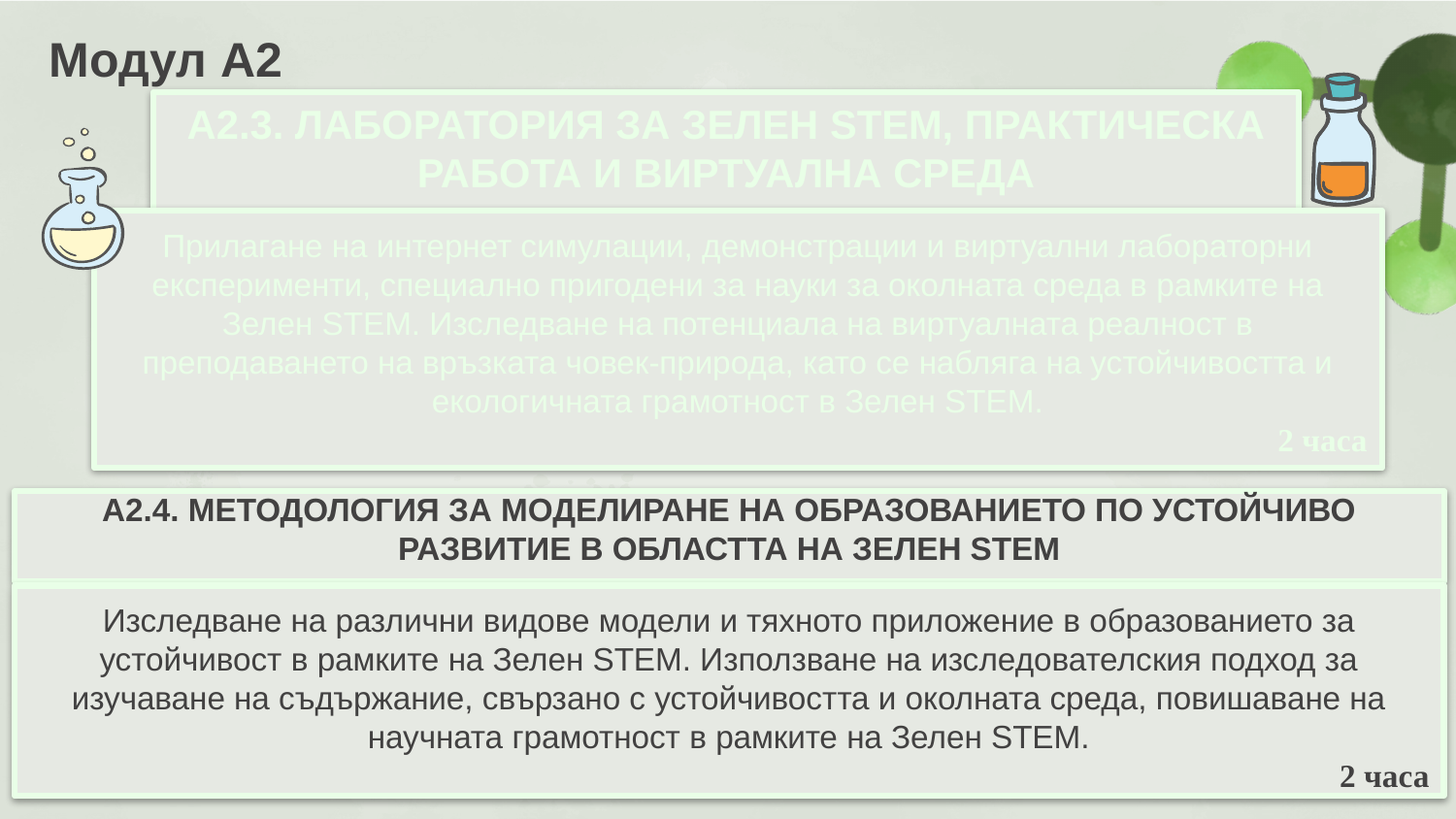

# Модул А2

A2.3. ЛАБОРАТОРИЯ ЗА ЗЕЛЕН STEM, ПРАКТИЧЕСКА РАБОТА И ВИРТУАЛНА СРЕДА

Прилагане на интернет симулации, демонстрации и виртуални лабораторни експерименти, специално пригодени за науки за околната среда в рамките на Зелен STEM. Изследване на потенциала на виртуалната реалност в преподаването на връзката човек-природа, като се набляга на устойчивостта и екологичната грамотност в Зелен STEM.
2 часа
A2.4. МЕТОДОЛОГИЯ ЗА МОДЕЛИРАНЕ НА ОБРАЗОВАНИЕТО ПО УСТОЙЧИВО РАЗВИТИЕ В ОБЛАСТТА НА ЗЕЛЕН STEM
Изследване на различни видове модели и тяхното приложение в образованието за устойчивост в рамките на Зелен STEM. Използване на изследователския подход за изучаване на съдържание, свързано с устойчивостта и околната среда, повишаване на научната грамотност в рамките на Зелен STEM.
2 часа